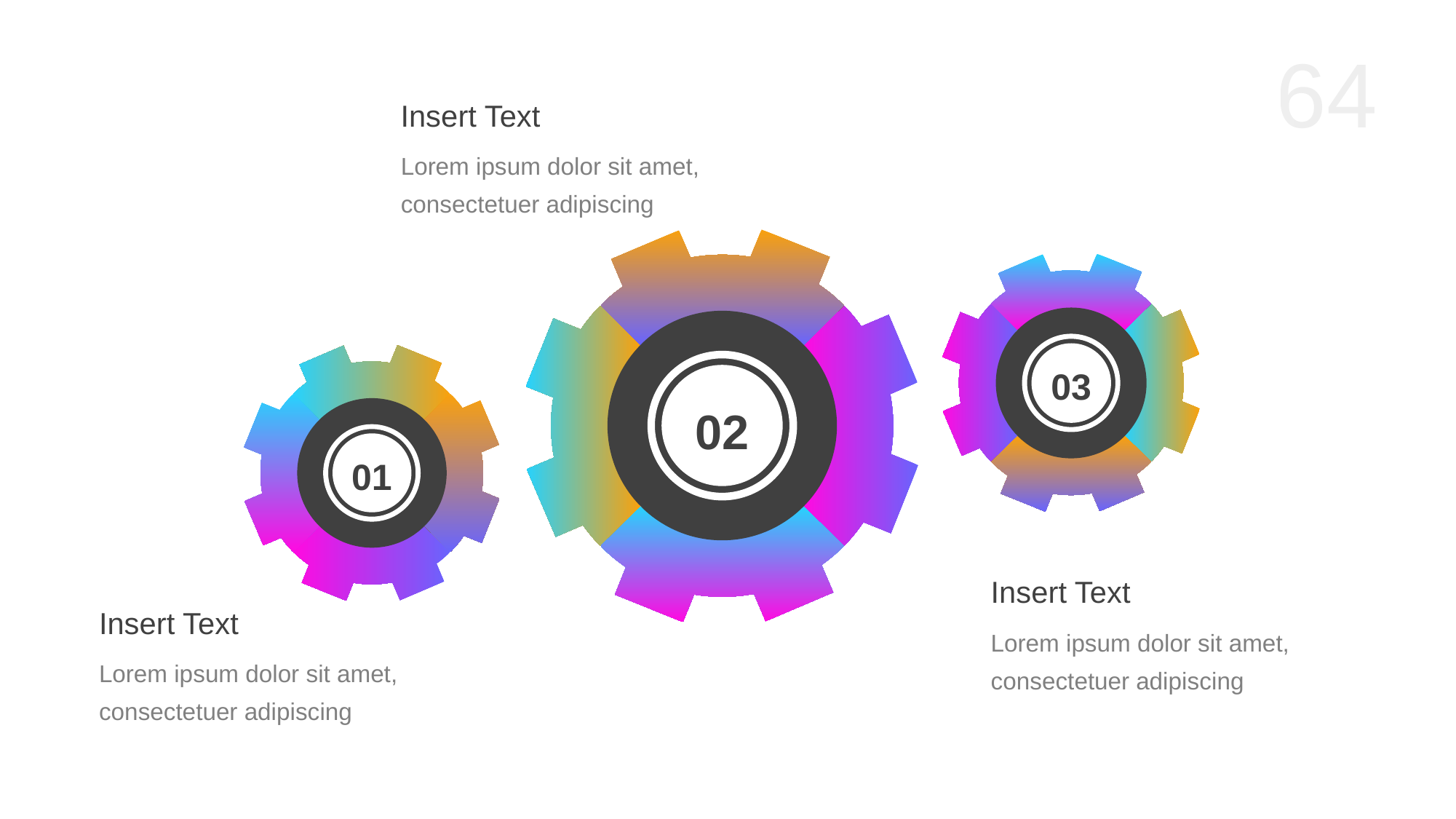

Insert Text
Lorem ipsum dolor sit amet, consectetuer adipiscing

03
02
01
Insert Text
Lorem ipsum dolor sit amet, consectetuer adipiscing
Insert Text
Lorem ipsum dolor sit amet, consectetuer adipiscing